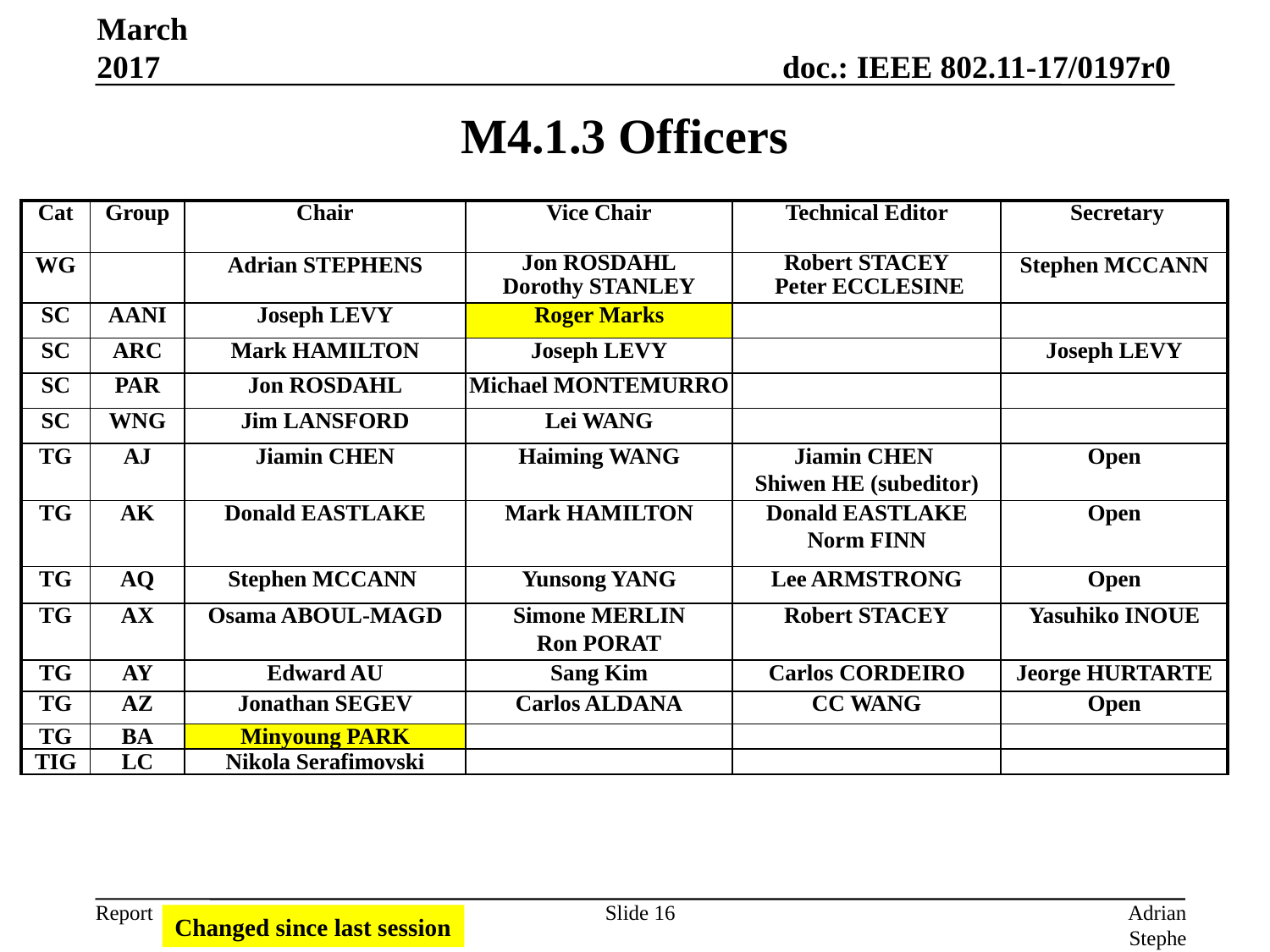

March 2017
# M4.1.3 Officers
| Cat | Group | Chair | Vice Chair | Technical Editor | Secretary |
| --- | --- | --- | --- | --- | --- |
| WG |  | Adrian STEPHENS | Jon ROSDAHL Dorothy STANLEY | Robert STACEY Peter ECCLESINE | Stephen MCCANN |
| SC | AANI | Joseph LEVY | Roger Marks |  |  |
| SC | ARC | Mark HAMILTON | Joseph LEVY |  | Joseph LEVY |
| SC | PAR | Jon ROSDAHL | Michael MONTEMURRO |  |  |
| SC | WNG | Jim LANSFORD | Lei WANG |  |  |
| TG | AJ | Jiamin CHEN | Haiming WANG | Jiamin CHEN Shiwen HE (subeditor) | Open |
| TG | AK | Donald EASTLAKE | Mark HAMILTON | Donald EASTLAKE Norm FINN | Open |
| TG | AQ | Stephen MCCANN | Yunsong YANG | Lee ARMSTRONG | Open |
| TG | AX | Osama ABOUL-MAGD | Simone MERLIN Ron PORAT | Robert STACEY | Yasuhiko INOUE |
| TG | AY | Edward AU | Sang Kim | Carlos CORDEIRO | Jeorge HURTARTE |
| TG | AZ | Jonathan SEGEV | Carlos ALDANA | CC WANG | Open |
| TG | BA | Minyoung PARK |  |  |  |
| TIG | LC | Nikola Serafimovski |  |  |  |
Slide 16
Adrian Stephens, Intel Corporation
Changed since last session